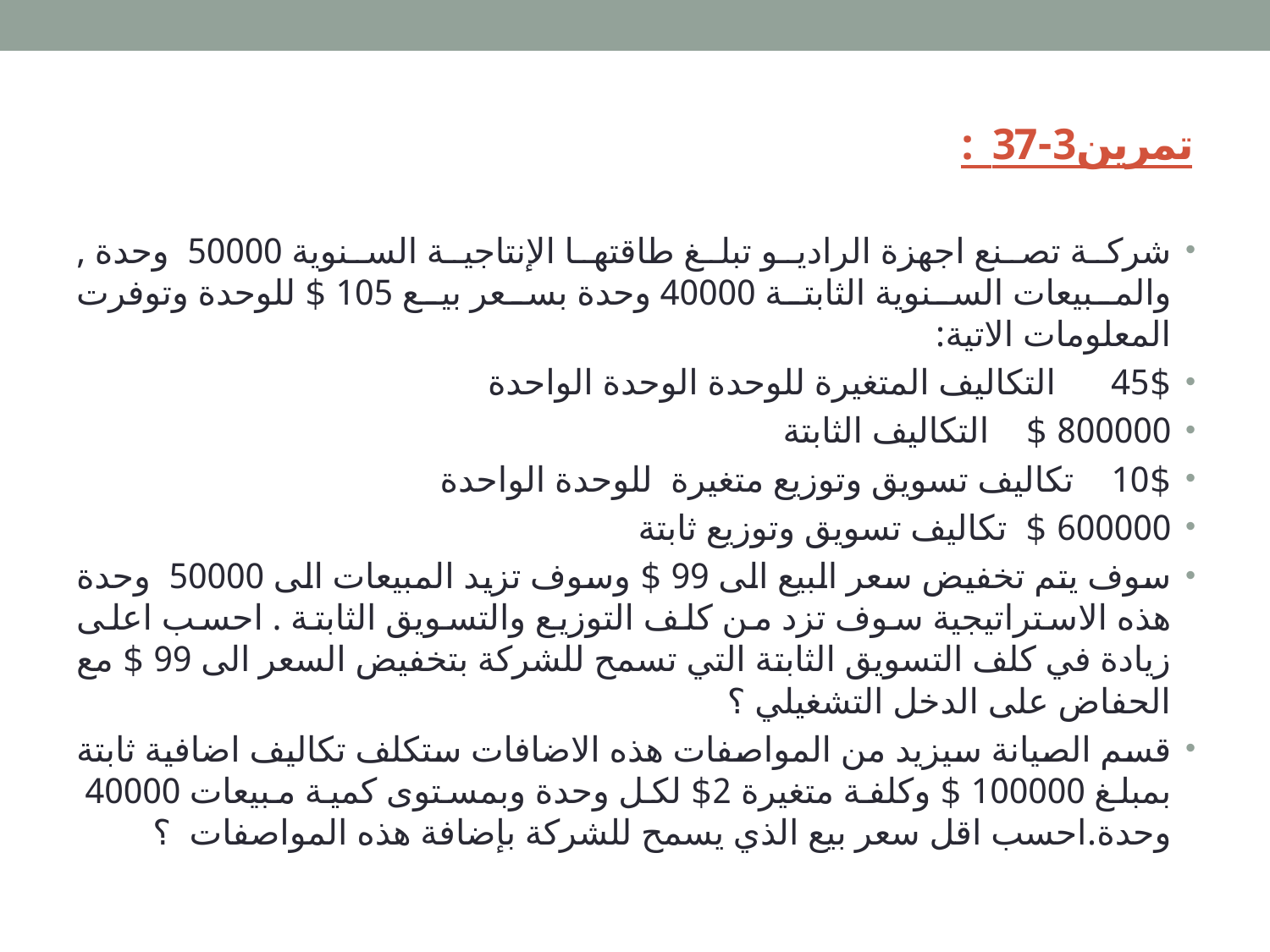

# تمرين3-37  :
شركة تصنع اجهزة الراديو تبلغ طاقتها الإنتاجية السنوية 50000  وحدة , والمبيعات السنوية الثابتة 40000 وحدة بسعر بيع 105 $ للوحدة وتوفرت المعلومات الاتية:
45$      التكاليف المتغيرة للوحدة الوحدة الواحدة
800000 $    التكاليف الثابتة
10$    تكاليف تسويق وتوزيع متغيرة  للوحدة الواحدة
600000 $  تكاليف تسويق وتوزيع ثابتة
سوف يتم تخفيض سعر البيع الى 99 $ وسوف تزيد المبيعات الى 50000  وحدة هذه الاستراتيجية سوف تزد من كلف التوزيع والتسويق الثابتة . احسب اعلى زيادة في كلف التسويق الثابتة التي تسمح للشركة بتخفيض السعر الى 99 $ مع الحفاض على الدخل التشغيلي ؟
قسم الصيانة سيزيد من المواصفات هذه الاضافات ستكلف تكاليف اضافية ثابتة بمبلغ 100000 $ وكلفة متغيرة 2$ لكل وحدة وبمستوى كمية مبيعات 40000  وحدة.احسب اقل سعر بيع الذي يسمح للشركة بإضافة هذه المواصفات  ؟